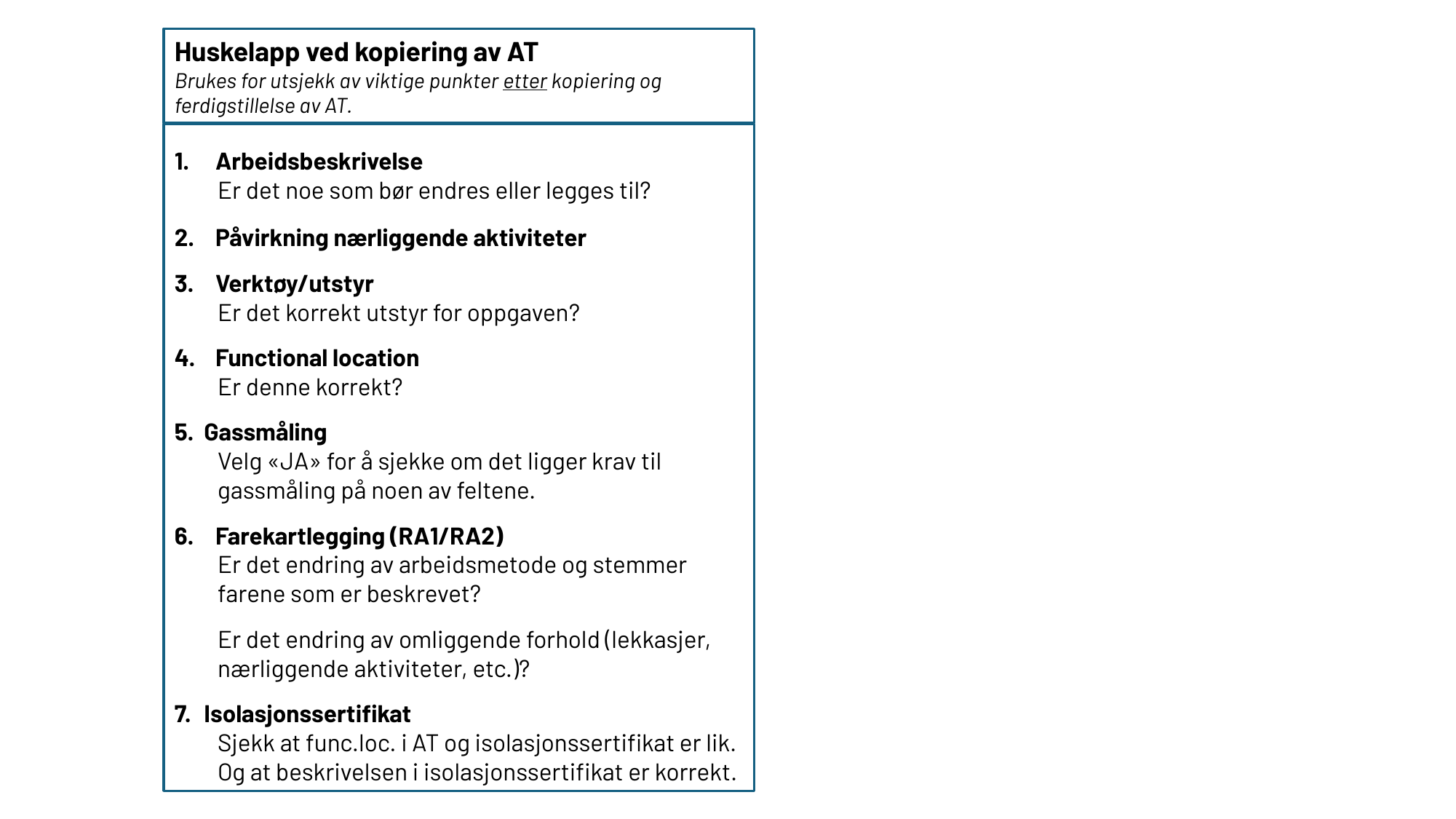

Huskelapp ved kopiering av AT
Brukes for utsjekk av viktige punkter etter kopiering og ferdigstillelse av AT.

Arbeidsbeskrivelse
Er det noe som bør endres eller legges til?

Påvirkning nærliggende aktiviteter

Verktøy/utstyr
Er det korrekt utstyr for oppgaven?

Functional location
Er denne korrekt?

Gassmåling
Velg «JA» for å sjekke om det ligger krav til gassmåling på noen av feltene.

Farekartlegging (RA1/RA2)
Er det endring av arbeidsmetode og stemmer farene som er beskrevet?

Er det endring av omliggende forhold (lekkasjer, nærliggende aktiviteter, etc.)?

Isolasjonssertifikat
Sjekk at func.loc. i AT og isolasjonssertifikat er lik. Og at beskrivelsen i isolasjonssertifikat er korrekt.